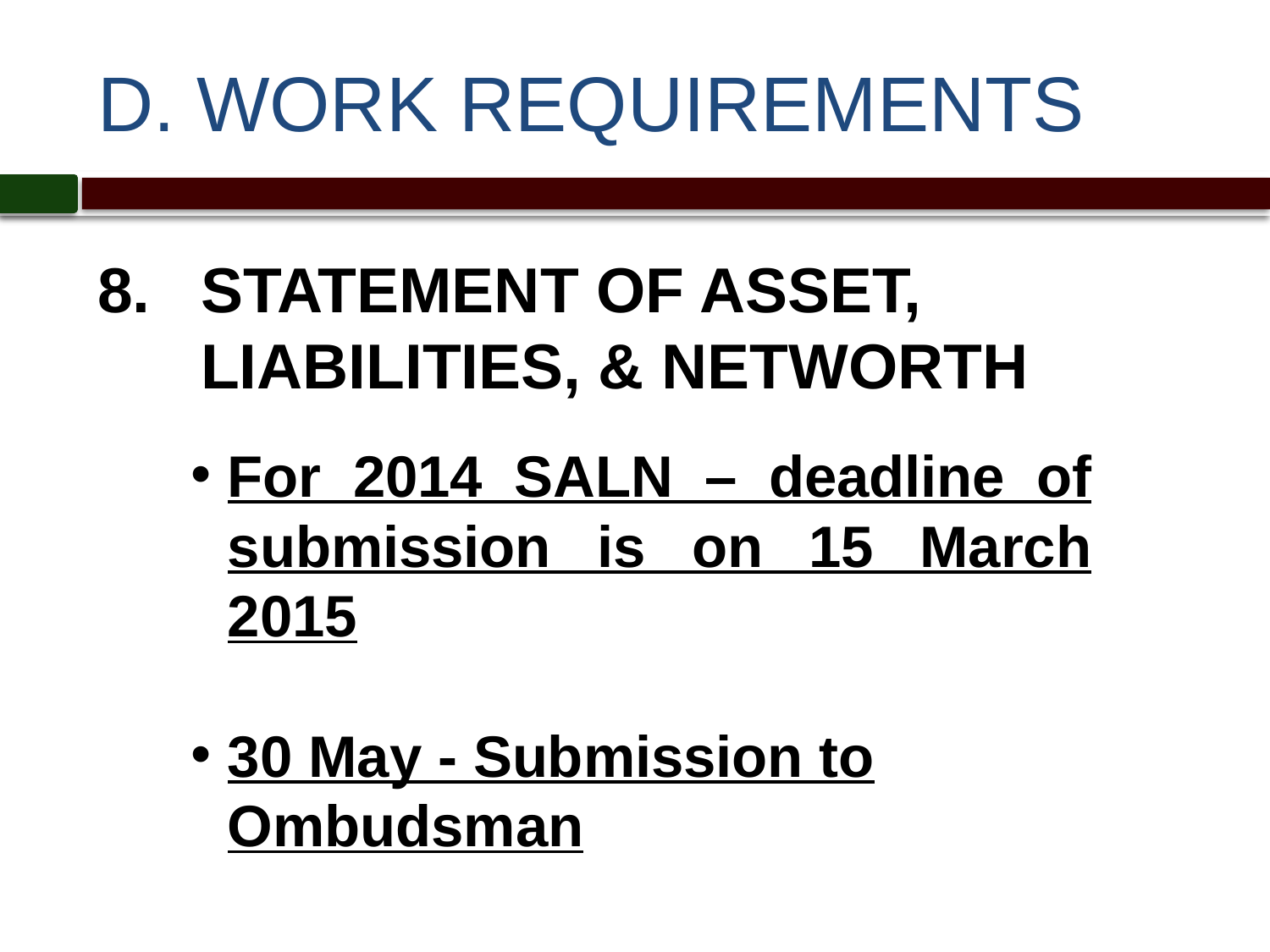

# D. WORK REQUIREMENTS
STATEMENT OF ASSET, LIABILITIES, & NETWORTH
For 2014 SALN – deadline of submission is on 15 March 2015

30 May - Submission to Ombudsman